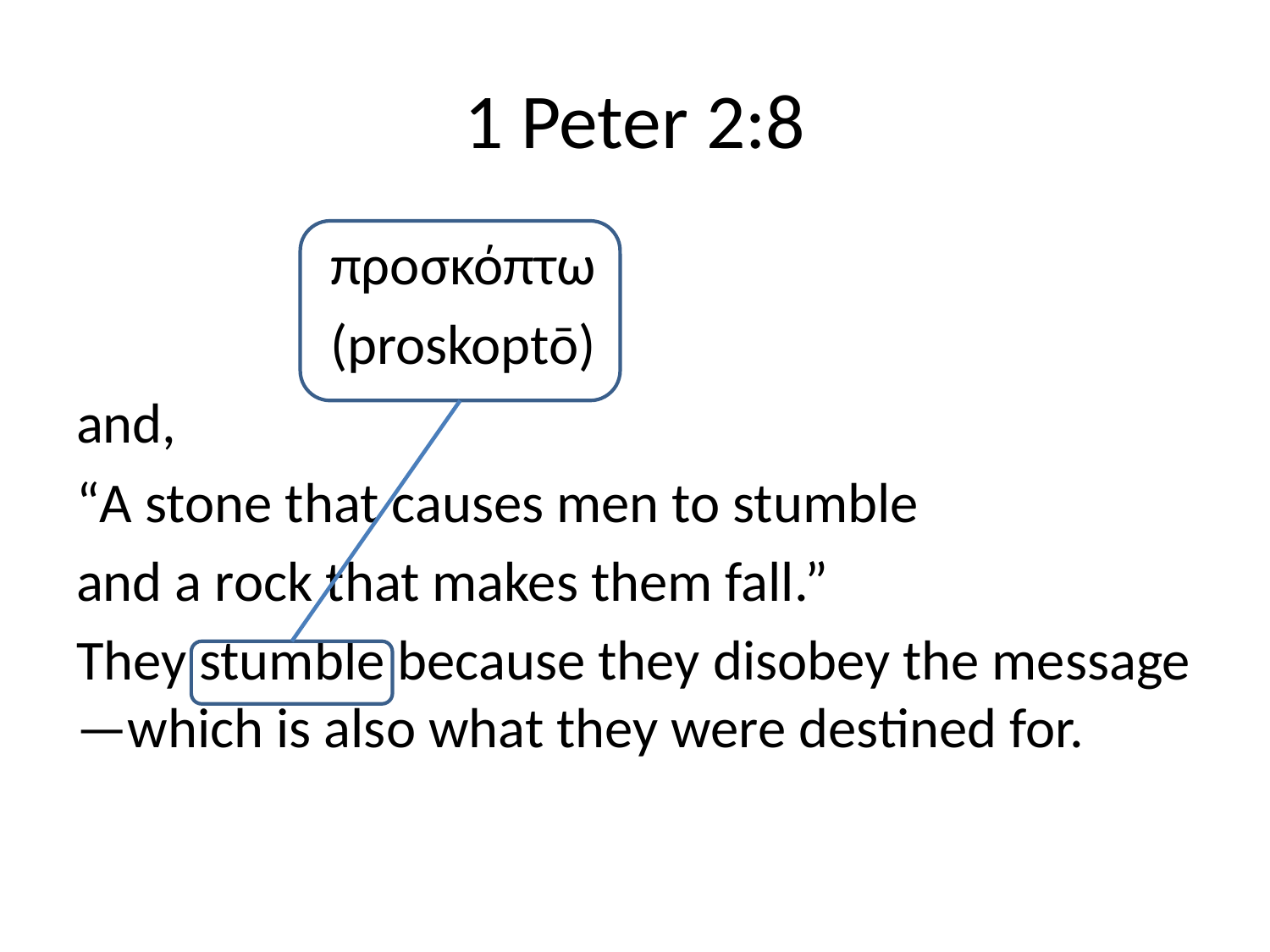

# 1 Peter 2:8

		προσκόπτω
		(proskoptō)
and,
“A stone that causes men to stumble
and a rock that makes them fall.”
They stumble because they disobey the message—which is also what they were destined for.